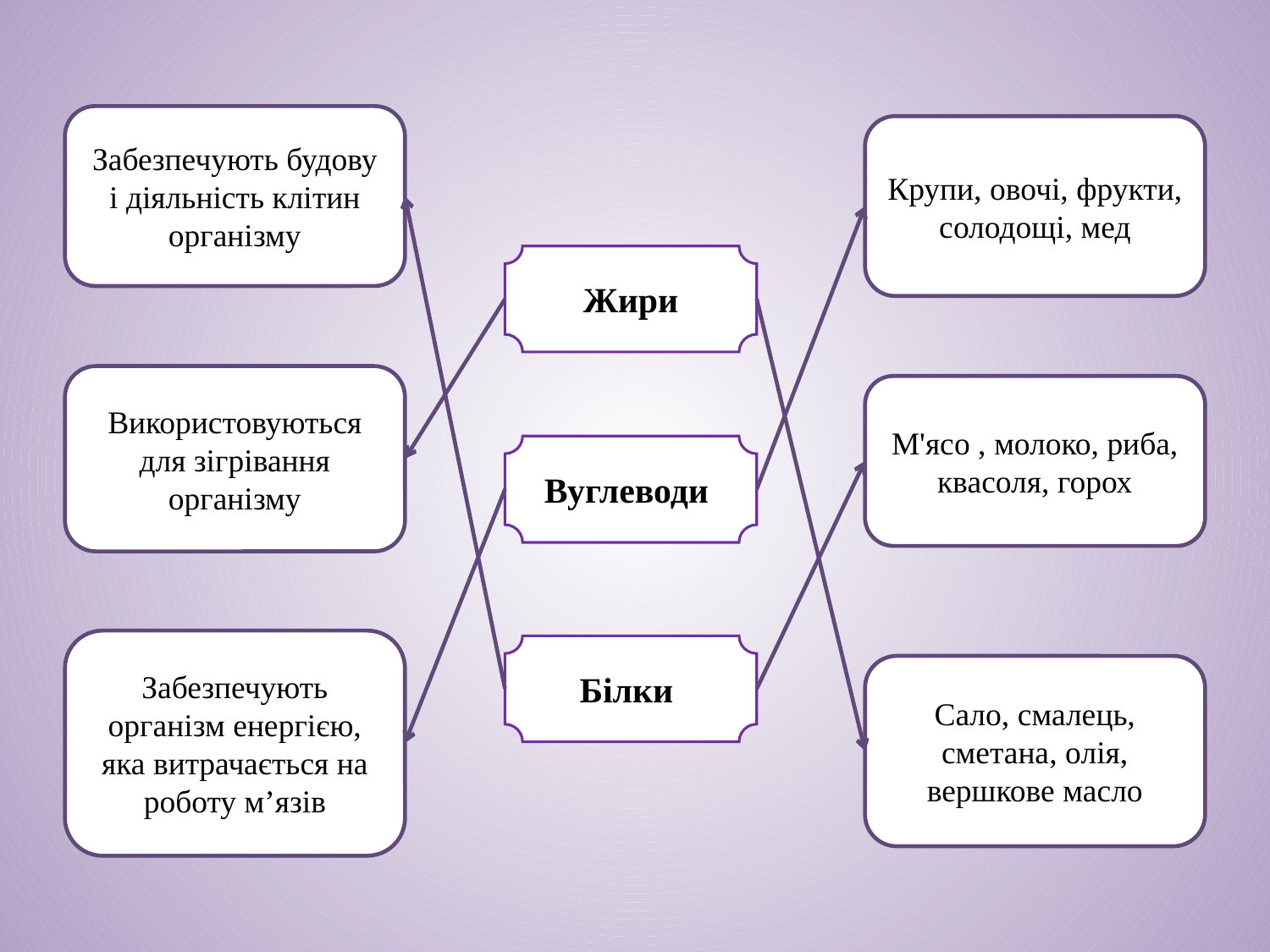

Забезпечують будову і діяльність клітин організму
Крупи, овочі, фрукти, солодощі, мед
Жири
Використовуються для зігрівання організму
М'ясо , молоко, риба, квасоля, горох
Вуглеводи
Забезпечують організм енергією, яка витрачається на роботу м’язів
Білки
Сало, смалець, сметана, олія, вершкове масло